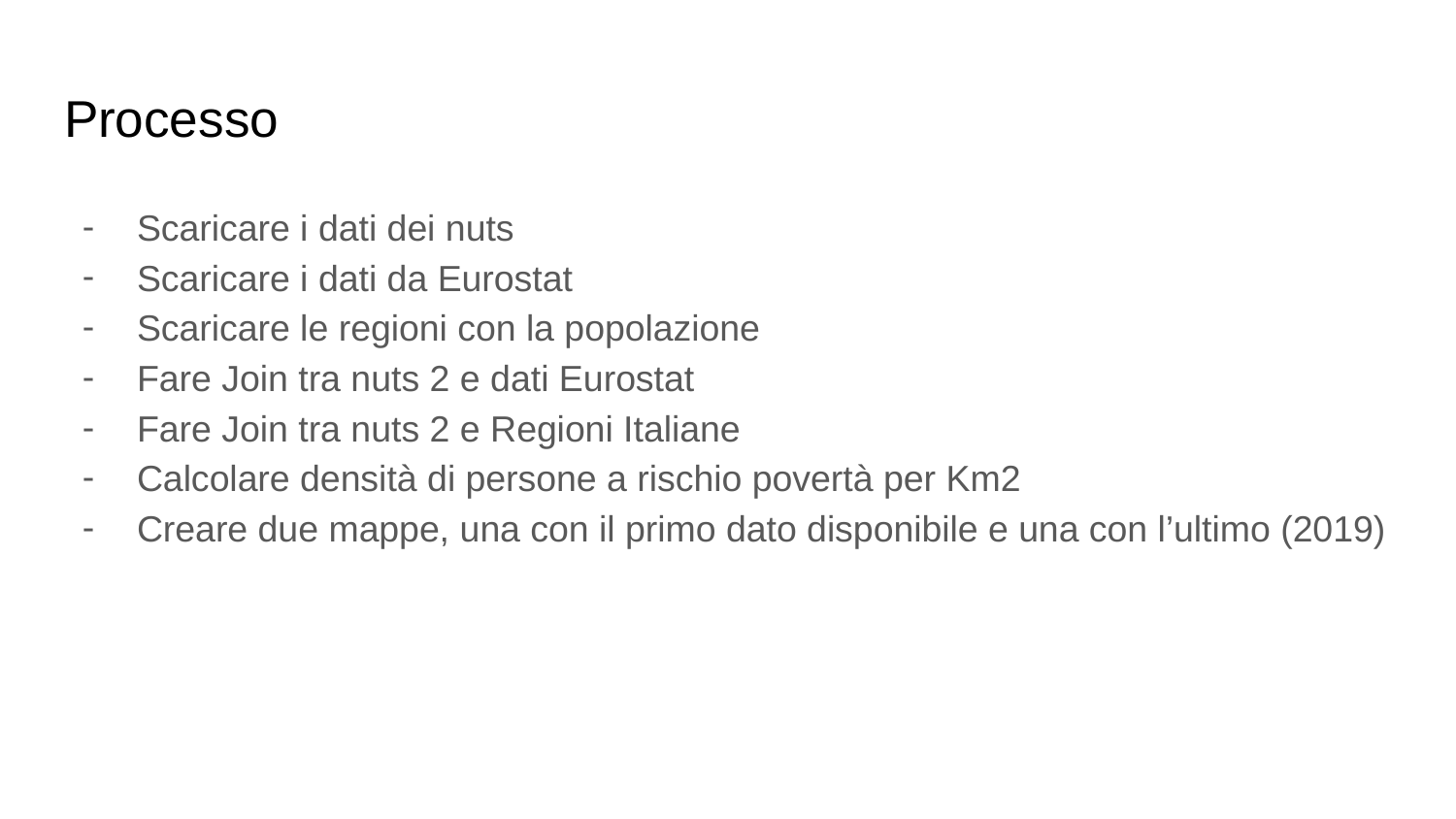

# Processo
Scaricare i dati dei nuts
Scaricare i dati da Eurostat
Scaricare le regioni con la popolazione
Fare Join tra nuts 2 e dati Eurostat
Fare Join tra nuts 2 e Regioni Italiane
Calcolare densità di persone a rischio povertà per Km2
Creare due mappe, una con il primo dato disponibile e una con l’ultimo (2019)